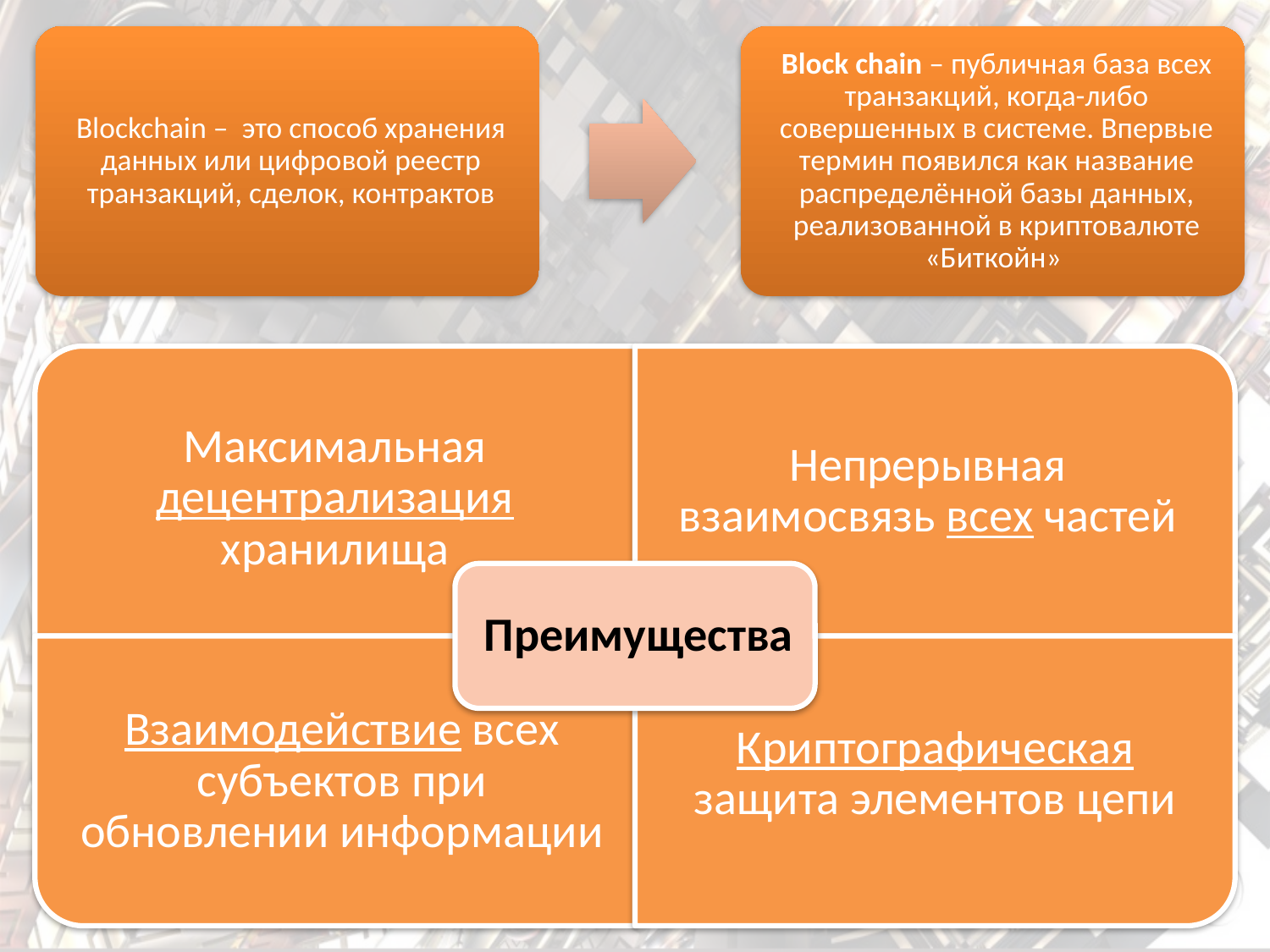

Blockchain –  это способ хранения данных или цифровой реестр транзакций, сделок, контрактов

Block chain – публичная база всех транзакций, когда-либо совершенных в системе. Впервые термин появился как название распределённой базы данных, реализованной в криптовалюте «Биткойн»
Максимальная децентрализация хранилища
Непрерывная взаимосвязь всех частей
Взаимодействие всех субъектов при обновлении информации
Криптографическая защита элементов цепи
Преимущества